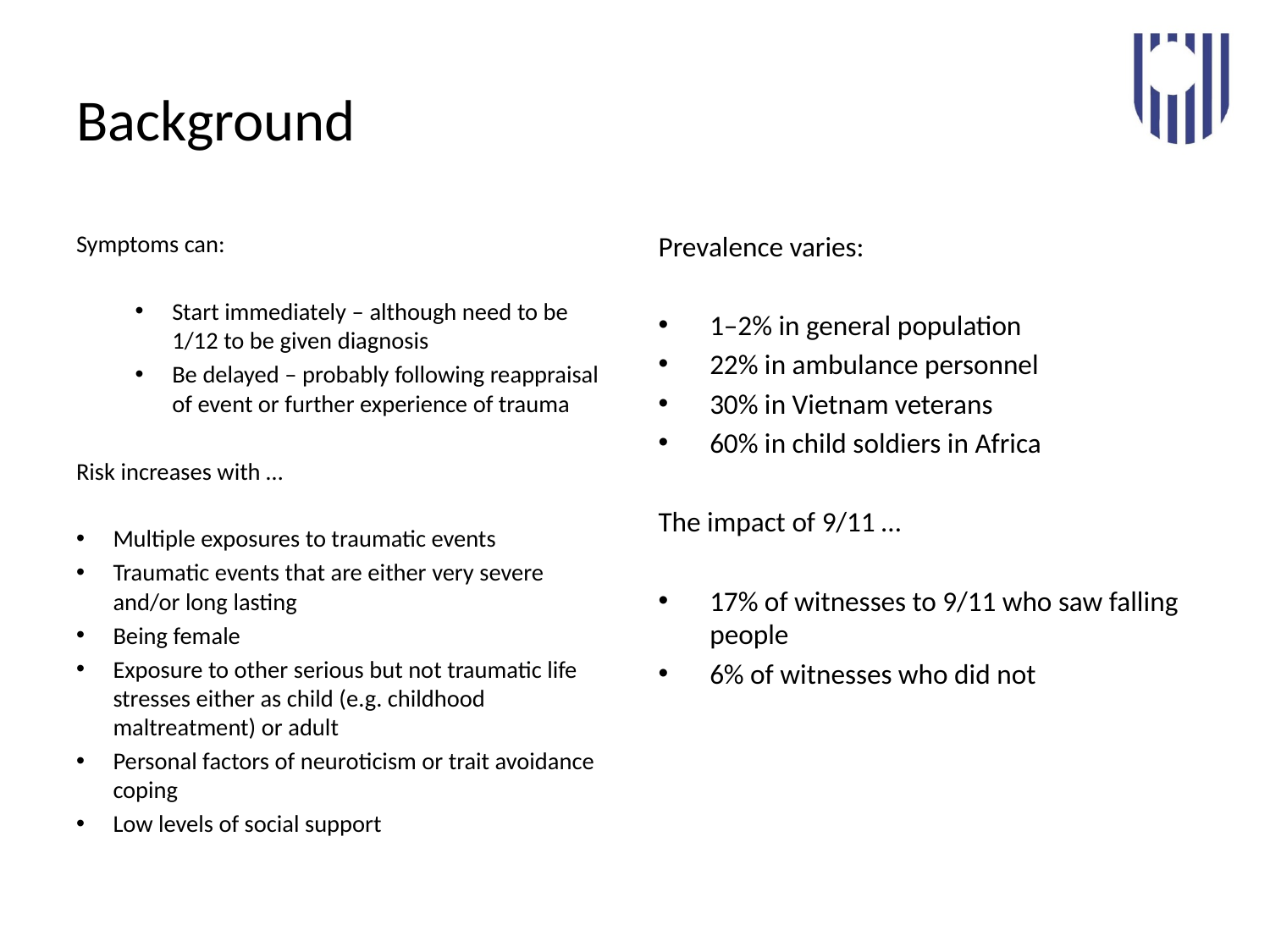

# Background
Symptoms can:

Start immediately – although need to be 1/12 to be given diagnosis
Be delayed – probably following reappraisal of event or further experience of trauma

Risk increases with …

Multiple exposures to traumatic events
Traumatic events that are either very severe and/or long lasting
Being female
Exposure to other serious but not traumatic life stresses either as child (e.g. childhood maltreatment) or adult
Personal factors of neuroticism or trait avoidance coping
Low levels of social support

Prevalence varies:

1–2% in general population
22% in ambulance personnel
30% in Vietnam veterans
60% in child soldiers in Africa

The impact of 9/11 …

17% of witnesses to 9/11 who saw falling people
6% of witnesses who did not